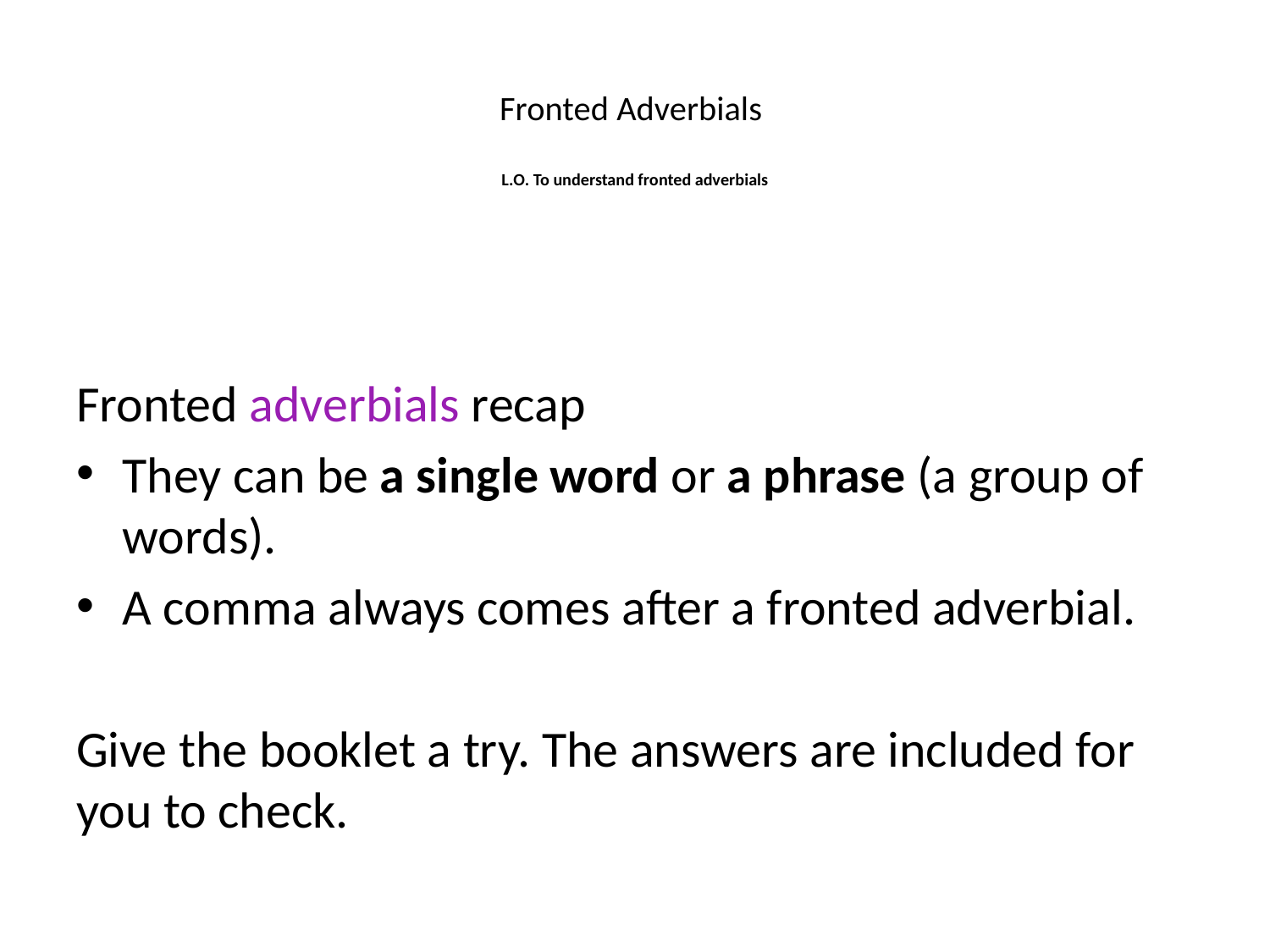

# Fronted Adverbials L.O. To understand fronted adverbials

Fronted adverbials recap
They can be a single word or a phrase (a group of words).
A comma always comes after a fronted adverbial.

Give the booklet a try. The answers are included for you to check.